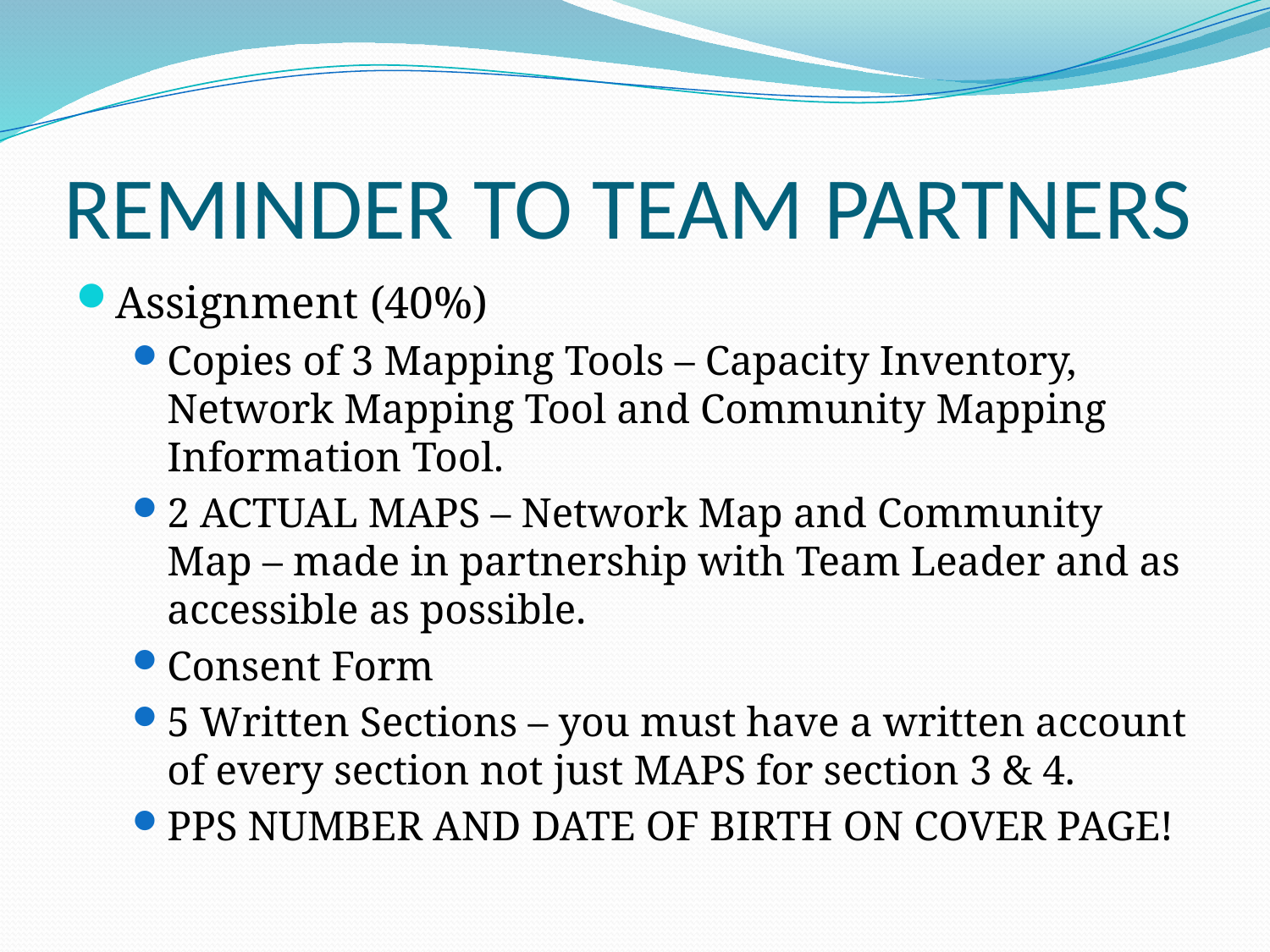

# REMINDER TO TEAM PARTNERS
Assignment (40%)
Copies of 3 Mapping Tools – Capacity Inventory, Network Mapping Tool and Community Mapping Information Tool.
2 ACTUAL MAPS – Network Map and Community Map – made in partnership with Team Leader and as accessible as possible.
Consent Form
5 Written Sections – you must have a written account of every section not just MAPS for section 3 & 4.
PPS NUMBER AND DATE OF BIRTH ON COVER PAGE!